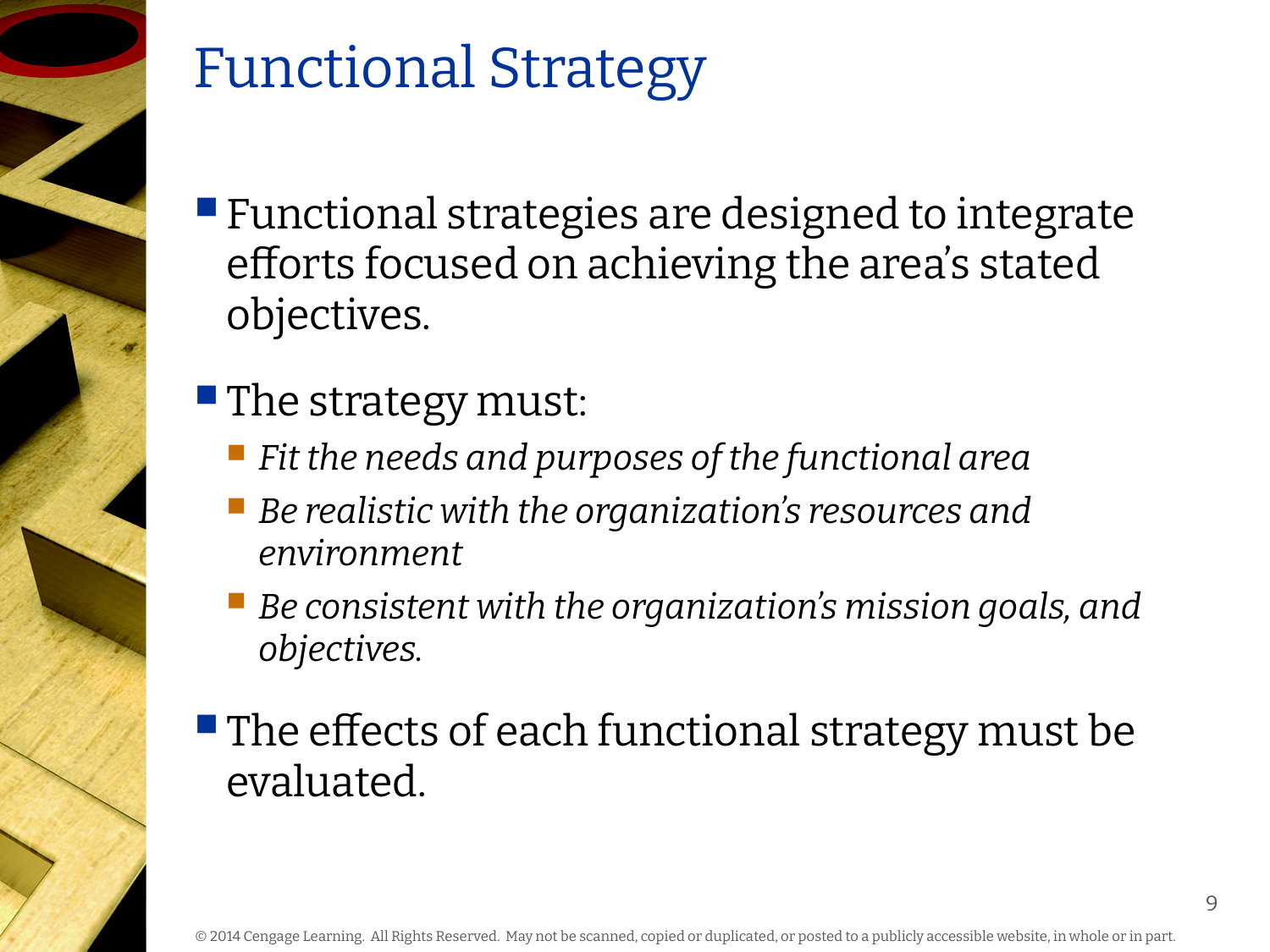

# Functional Strategy
Functional strategies are designed to integrate efforts focused on achieving the area’s stated objectives.
The strategy must:
Fit the needs and purposes of the functional area
Be realistic with the organization’s resources and environment
Be consistent with the organization’s mission goals, and objectives.
The effects of each functional strategy must be evaluated.

9